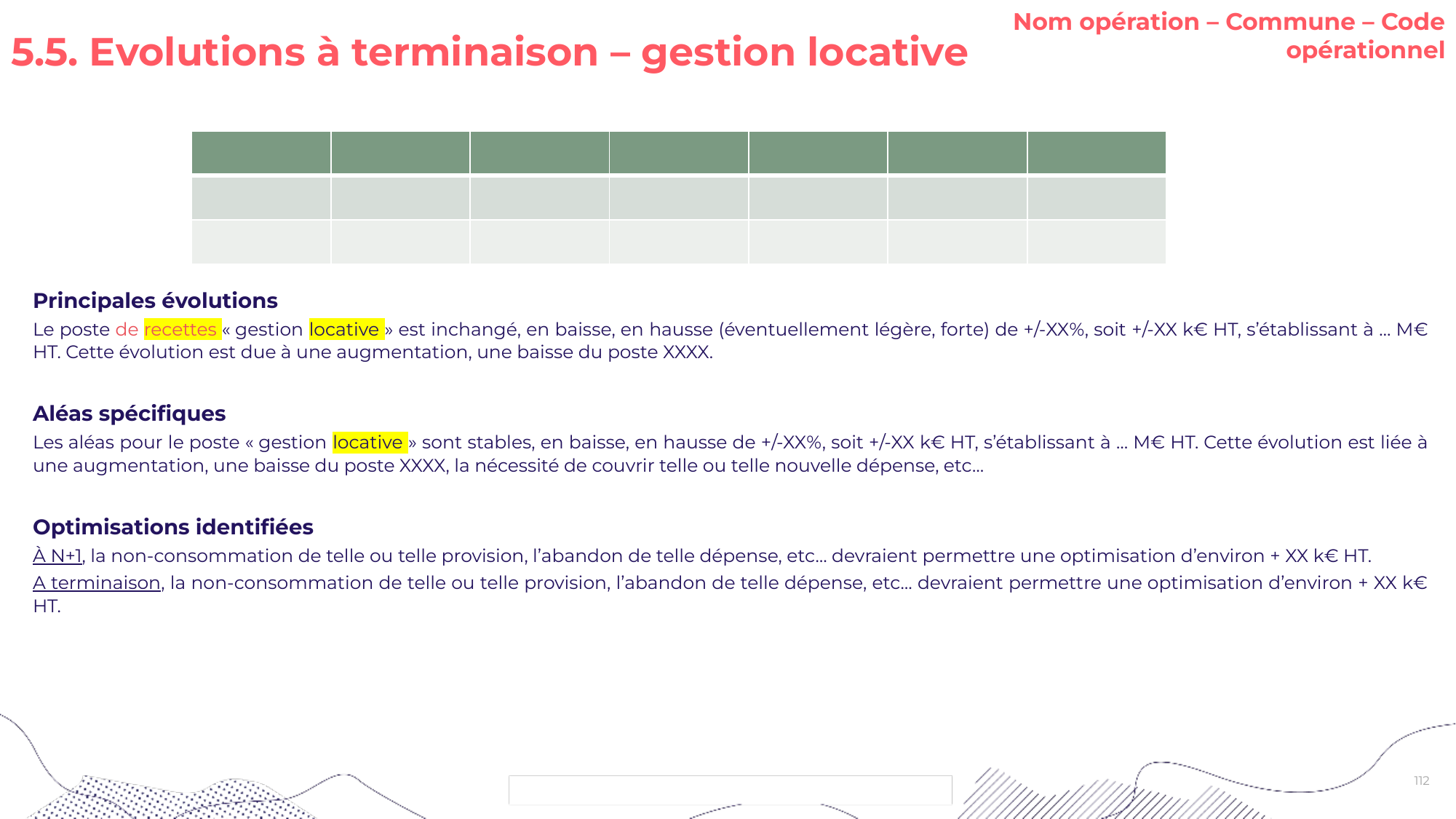

# 5.5. Evolutions à terminaison – gestion locative
Nom opération – Commune – Code opérationnel
|  |  |  |  |  |  |  |
| --- | --- | --- | --- | --- | --- | --- |
|  |  |  |  |  |  |  |
|  |  |  |  |  |  |  |
Principales évolutions
Le poste de recettes « gestion locative » est inchangé, en baisse, en hausse (éventuellement légère, forte) de +/-XX%, soit +/-XX k€ HT, s’établissant à … M€ HT. Cette évolution est due à une augmentation, une baisse du poste XXXX.

Aléas spécifiques
Les aléas pour le poste « gestion locative » sont stables, en baisse, en hausse de +/-XX%, soit +/-XX k€ HT, s’établissant à … M€ HT. Cette évolution est liée à une augmentation, une baisse du poste XXXX, la nécessité de couvrir telle ou telle nouvelle dépense, etc…

Optimisations identifiées
À N+1, la non-consommation de telle ou telle provision, l’abandon de telle dépense, etc… devraient permettre une optimisation d’environ + XX k€ HT.
A terminaison, la non-consommation de telle ou telle provision, l’abandon de telle dépense, etc… devraient permettre une optimisation d’environ + XX k€ HT.

112